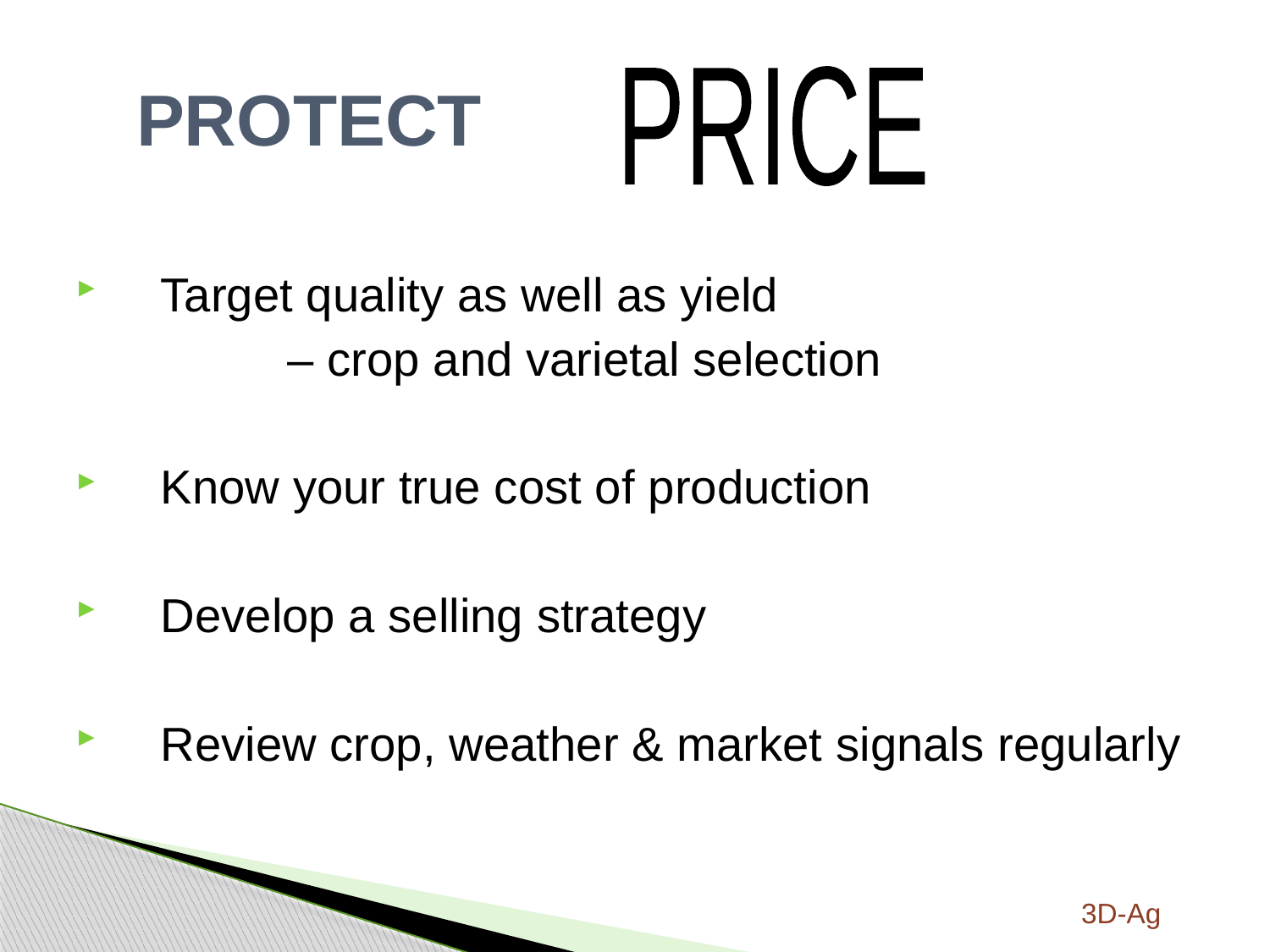

# PROTECT
PRICE
Target quality as well as yield
		– crop and varietal selection

Know your true cost of production

Develop a selling strategy

Review crop, weather & market signals regularly
3D-Ag